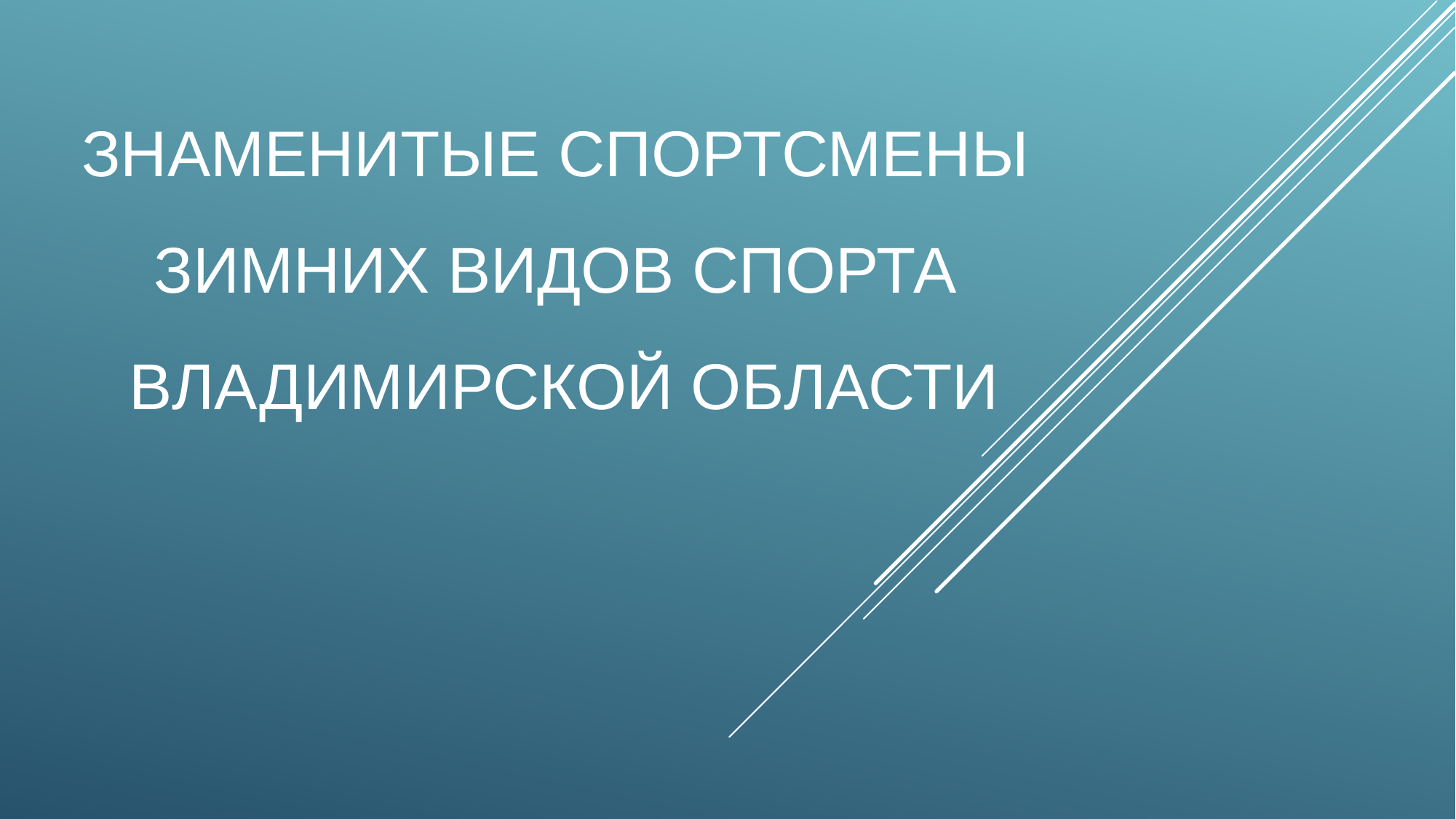

# Знаменитые спортсмены Зимних видов спорта Владимирской области